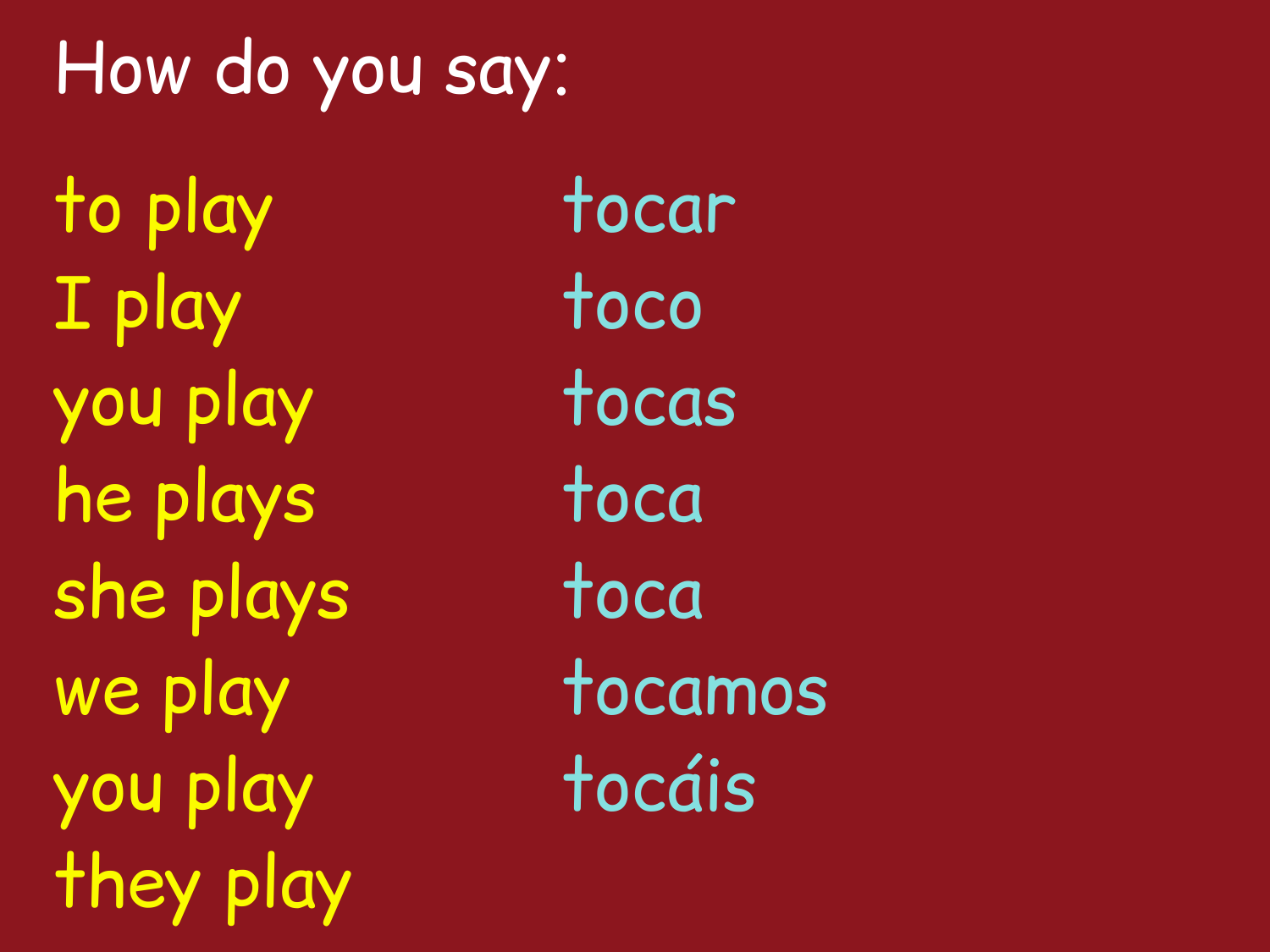

How do you say:

to play			tocar
I play			toco
you play		tocas
he plays		toca
she plays		toca
we play			tocamos
you play		tocáis
they play